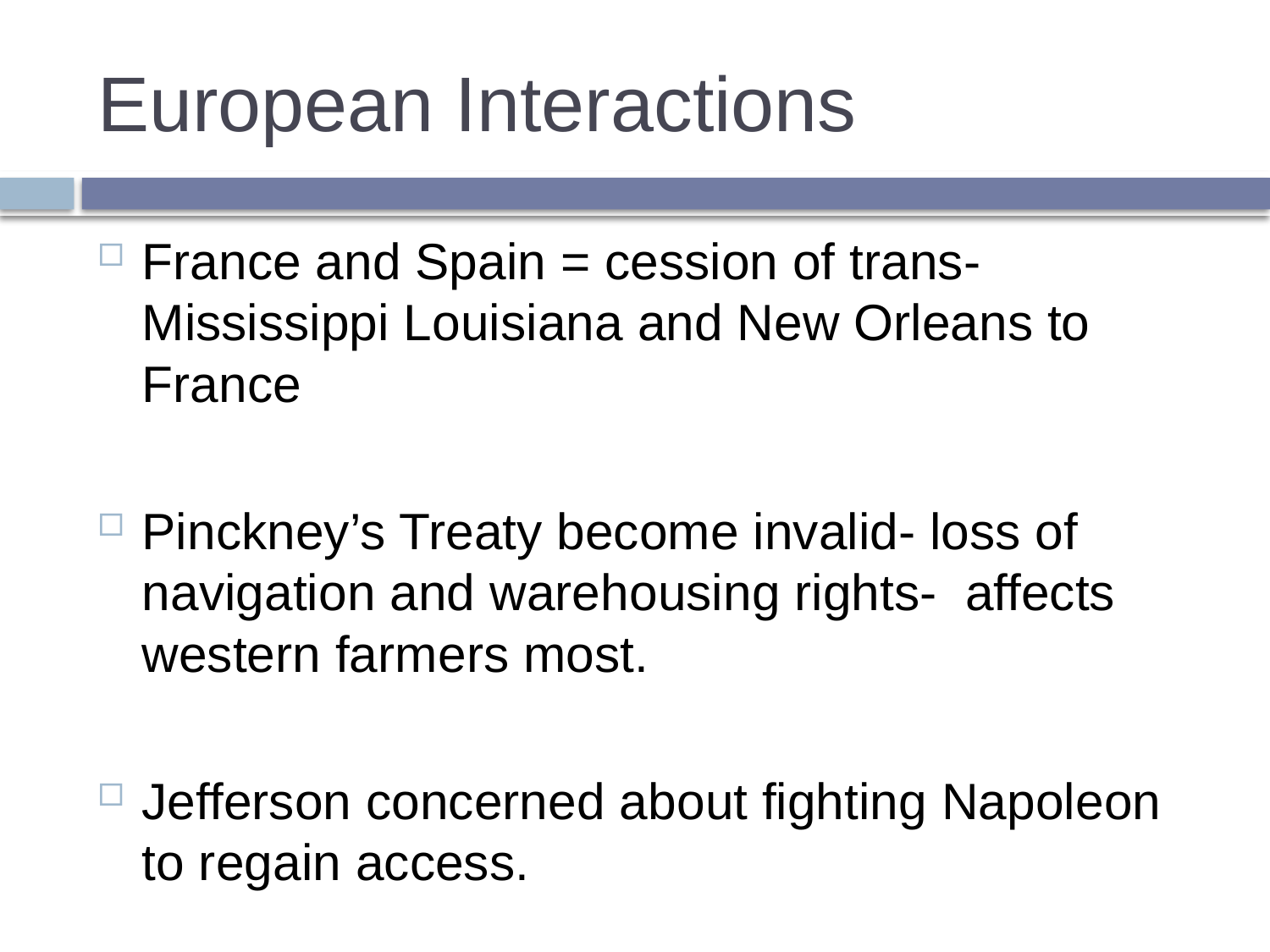

# European Interactions
France and Spain = cession of trans-Mississippi Louisiana and New Orleans to France

Pinckney’s Treaty become invalid- loss of navigation and warehousing rights-  affects western farmers most.

Jefferson concerned about fighting Napoleon to regain access.